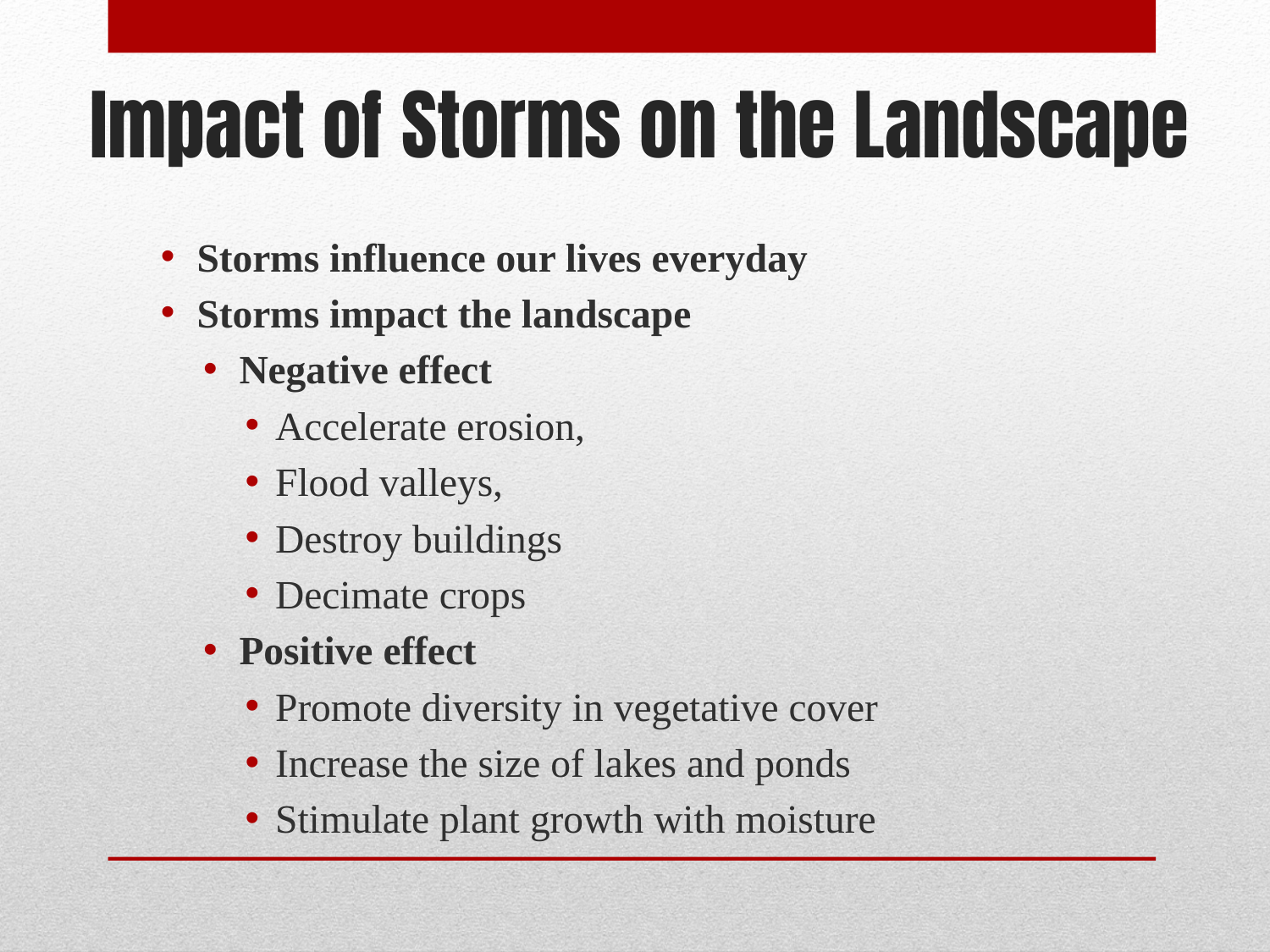

Impact of Storms on the Landscape
Storms influence our lives everyday
Storms impact the landscape
Negative effect
Accelerate erosion,
Flood valleys,
Destroy buildings
Decimate crops
Positive effect
Promote diversity in vegetative cover
Increase the size of lakes and ponds
Stimulate plant growth with moisture